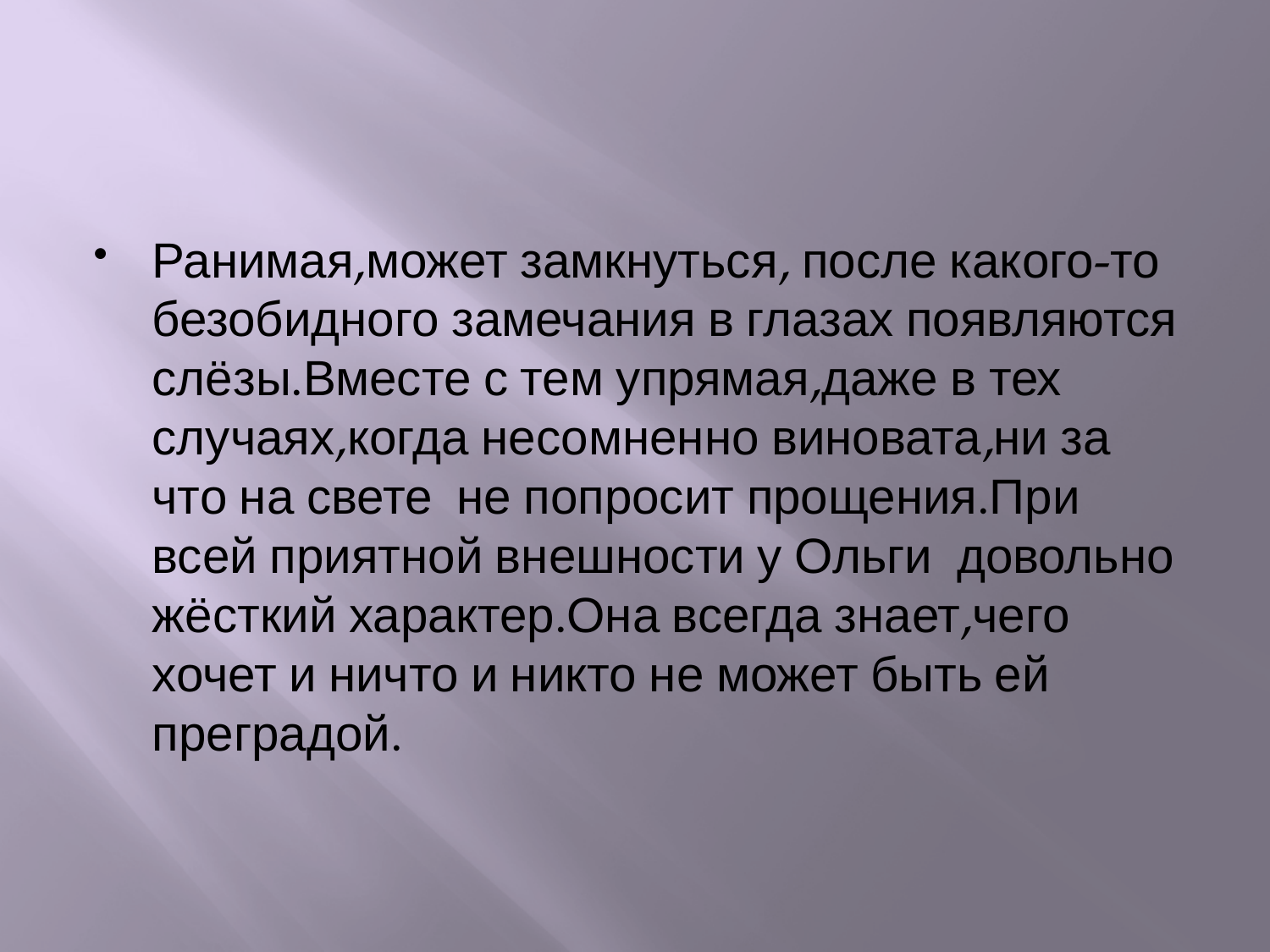

#
Ранимая,может замкнуться, после какого-то безобидного замечания в глазах появляются слёзы.Вместе с тем упрямая,даже в тех случаях,когда несомненно виновата,ни за что на свете  не попросит прощения.При всей приятной внешности у Ольги  довольно жёсткий характер.Она всегда знает,чего хочет и ничто и никто не может быть ей преградой.